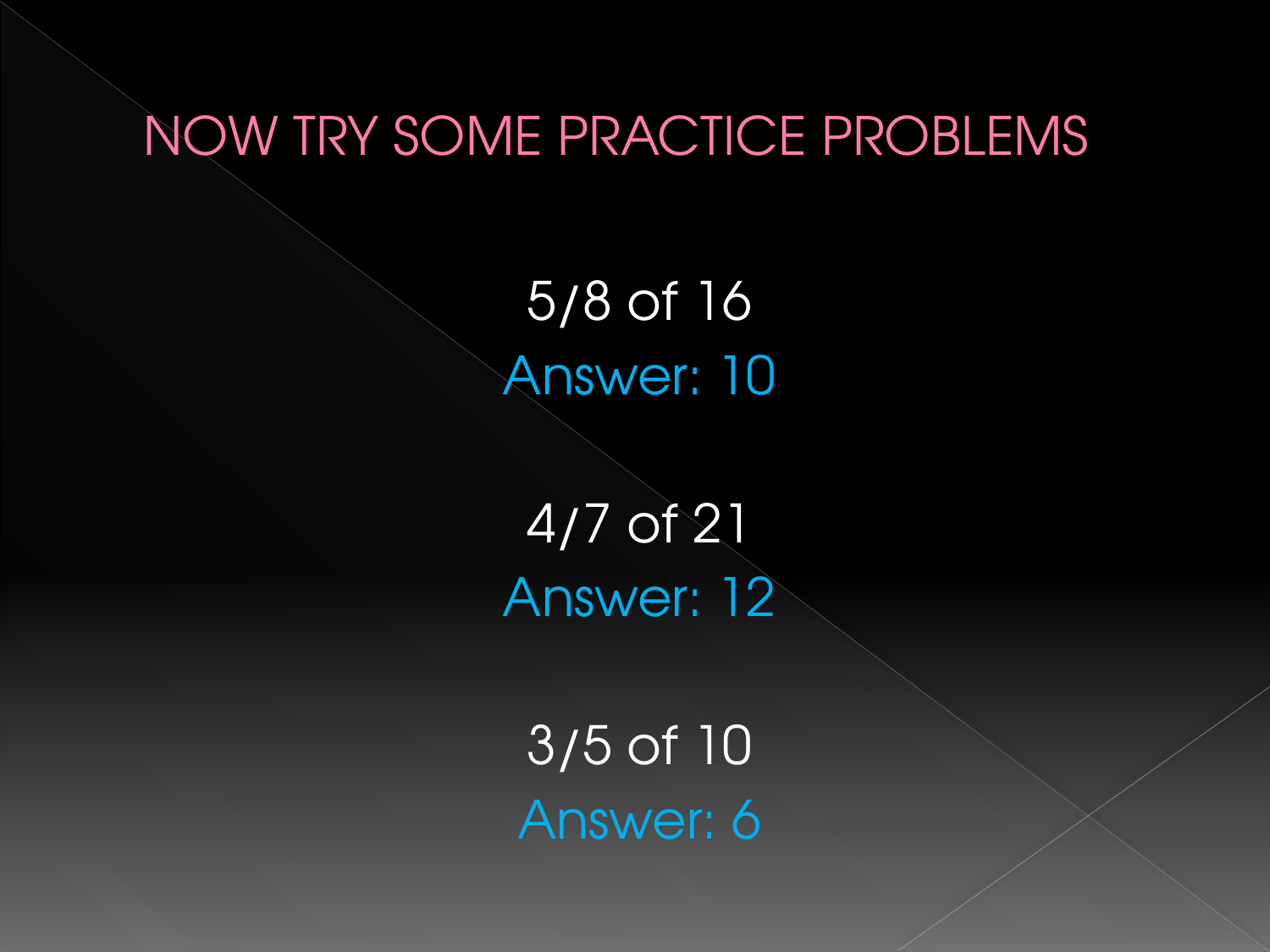

# NOW TRY SOME PRACTICE PROBLEMS
5/8 of 16
Answer: 10

4/7 of 21
Answer: 12

3/5 of 10
Answer: 6